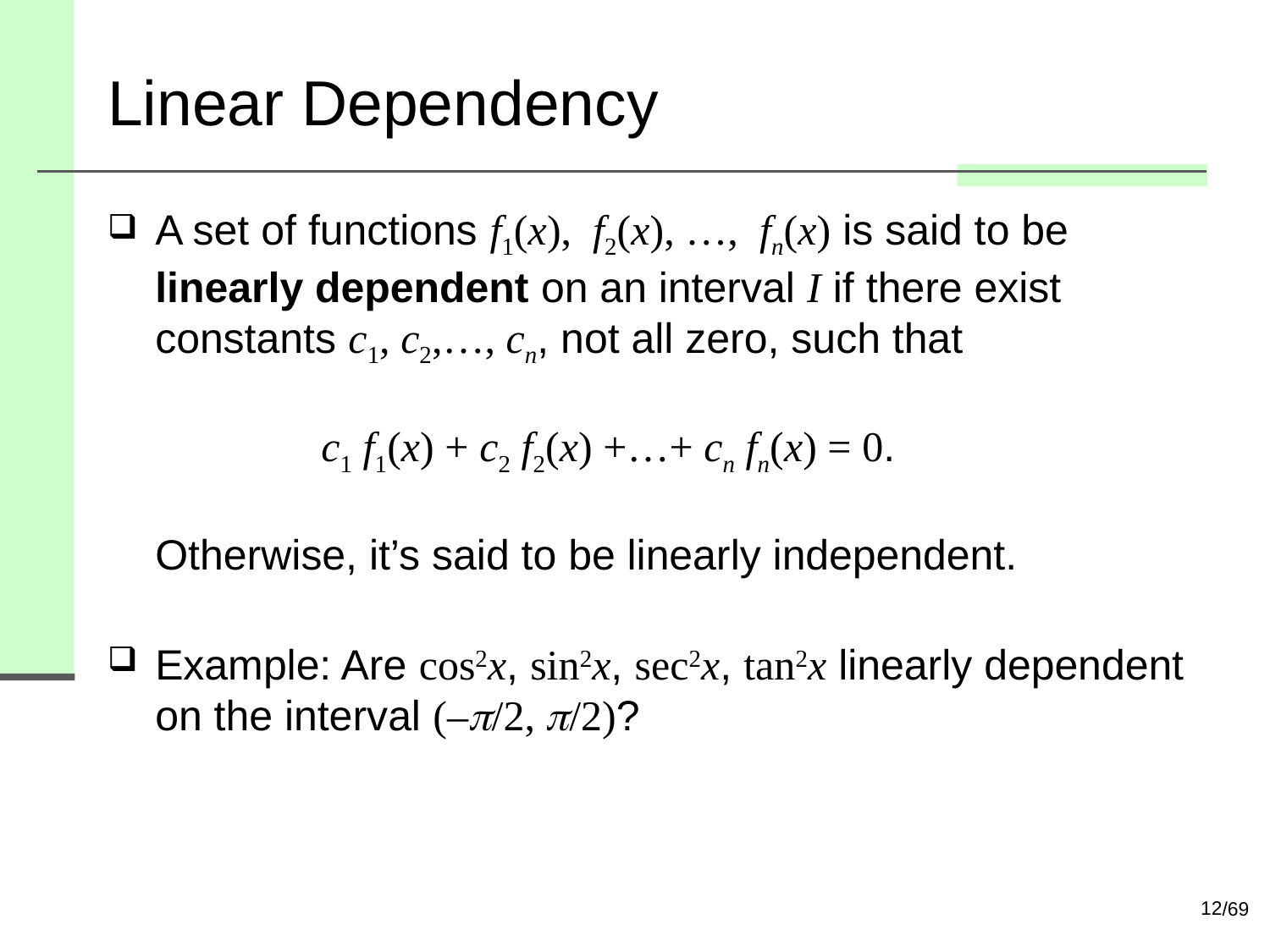

# Linear Dependency
A set of functions f1(x),  f2(x), …,  fn(x) is said to be linearly dependent on an interval I if there exist constants c1, c2,…, cn, not all zero, such that
              c1 f1(x) + c2 f2(x) +…+ cn fn(x) = 0.
Otherwise, it’s said to be linearly independent.
Example: Are cos2x, sin2x, sec2x, tan2x linearly dependent on the interval (–π/2, π/2)?
12